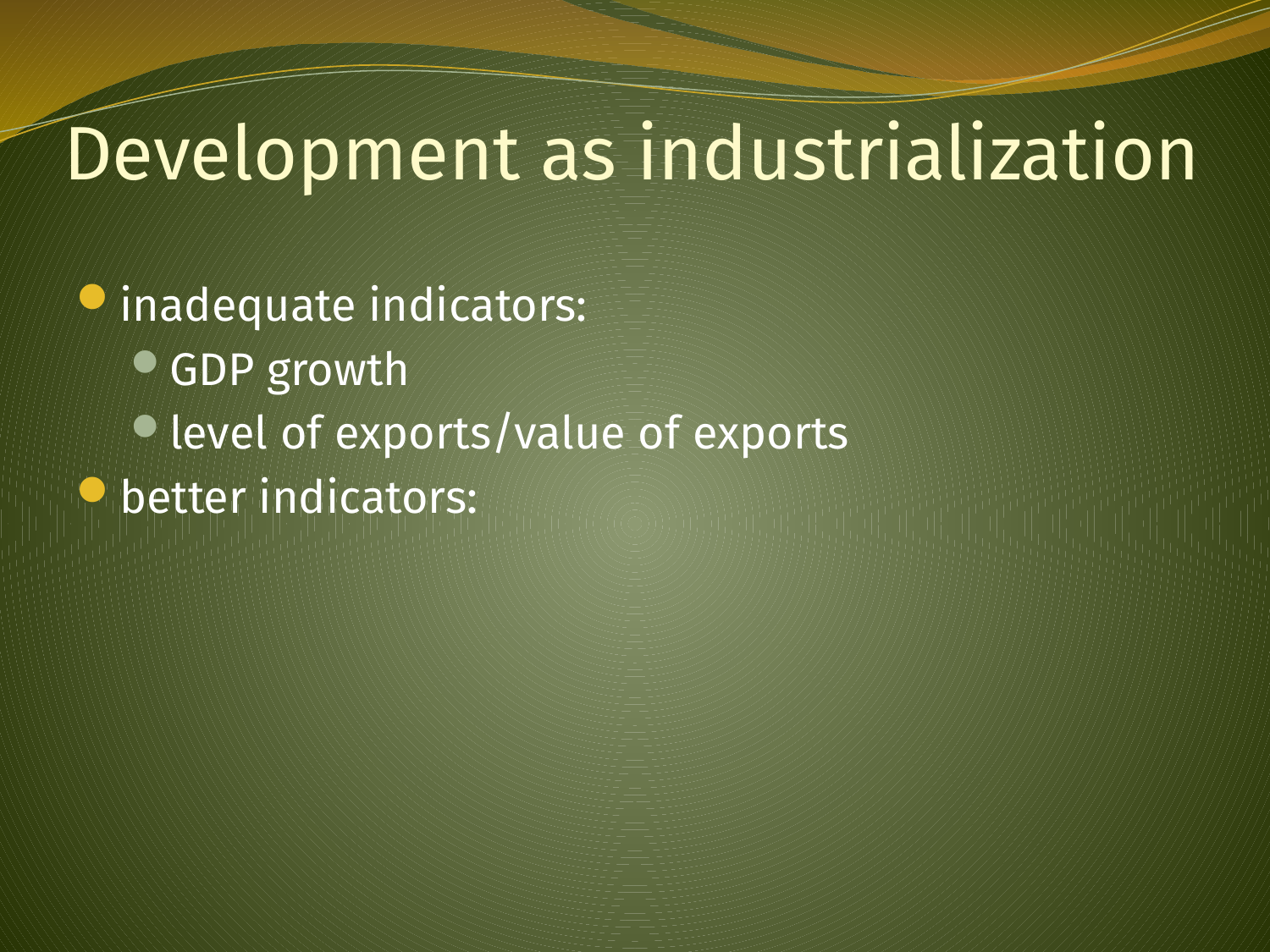

# Development as industrialization
inadequate indicators:
GDP growth
level of exports/value of exports
better indicators: